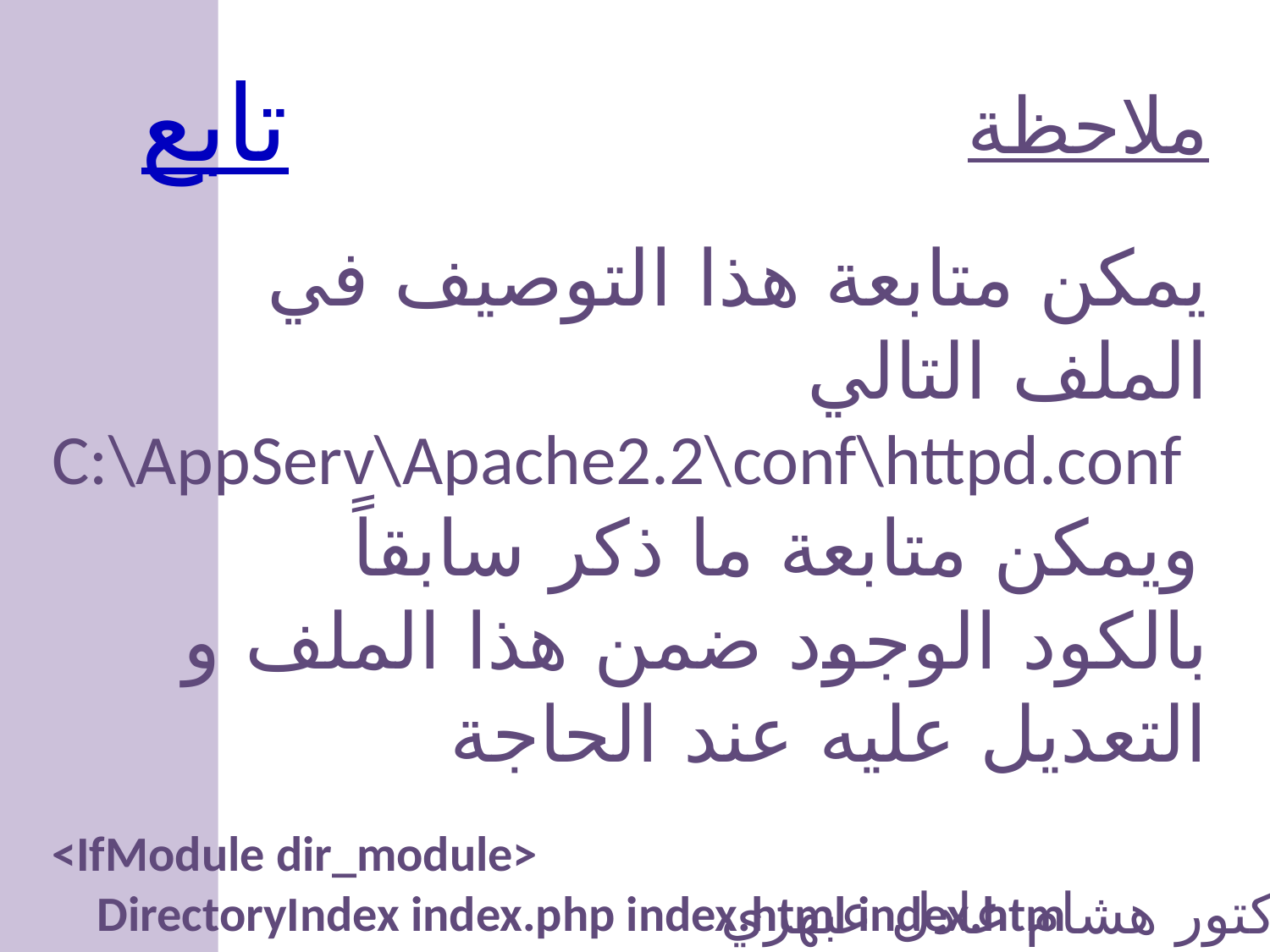

تابع
ملاحظة

يمكن متابعة هذا التوصيف في الملف التالي
C:\AppServ\Apache2.2\conf\httpd.conf
ويمكن متابعة ما ذكر سابقاً
بالكود الوجود ضمن هذا الملف و التعديل عليه عند الحاجة

<IfModule dir_module>
    DirectoryIndex index.php index.html index.htm
</IfModule>

الدكتور هشام عادل عبهري